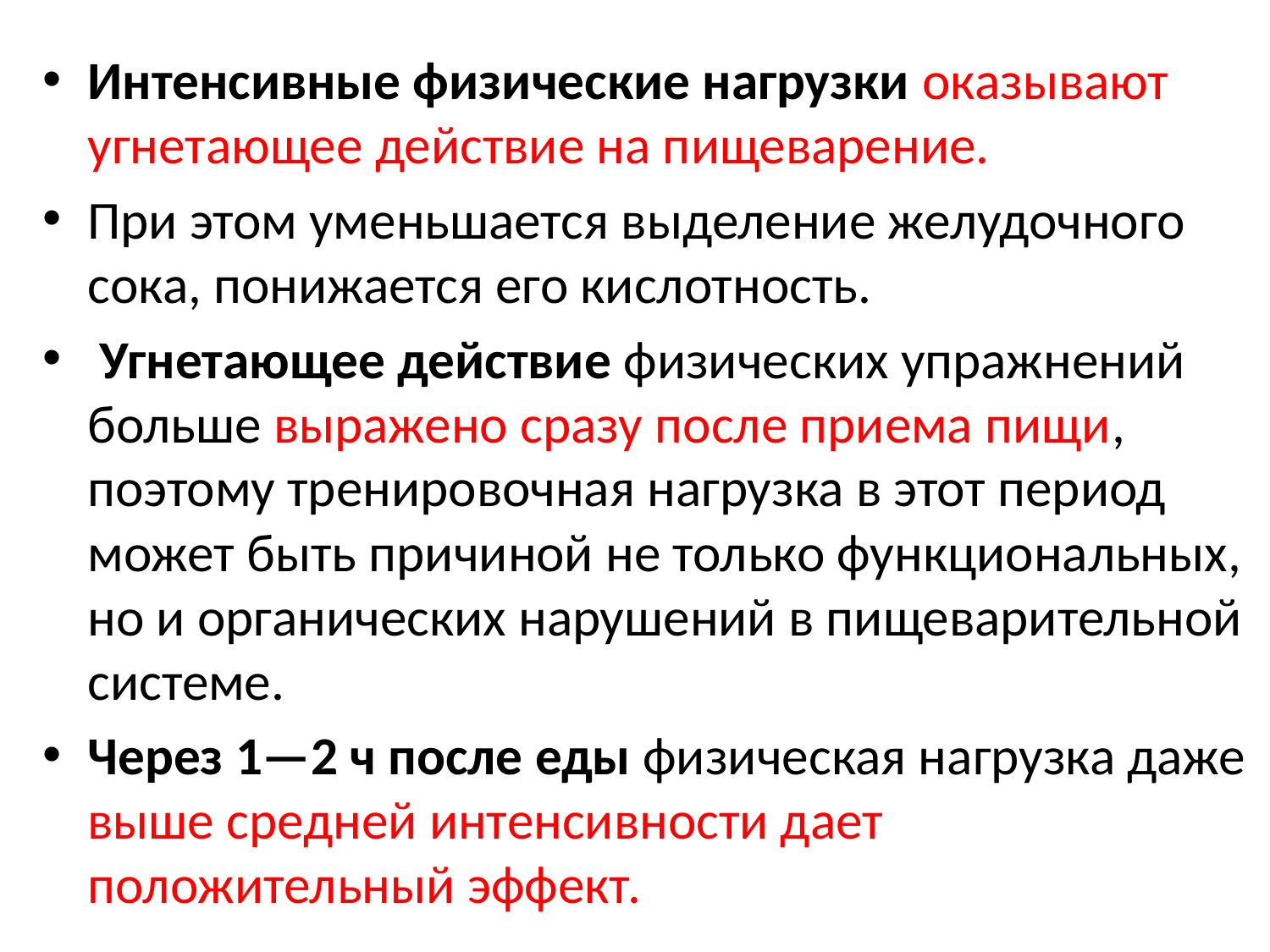

Интенсивные физические нагрузки оказывают угнетающее действие на пищеварение.
При этом уменьшается выделение желудочного сока, понижается его кислотность.
 Угнетающее действие физических упражнений больше выражено сразу после приема пищи, поэтому тренировочная нагрузка в этот период может быть причиной не только функциональных, но и органических нарушений в пищеварительной системе.
Через 1—2 ч после еды физическая нагрузка даже выше средней интенсивности дает положительный эффект.